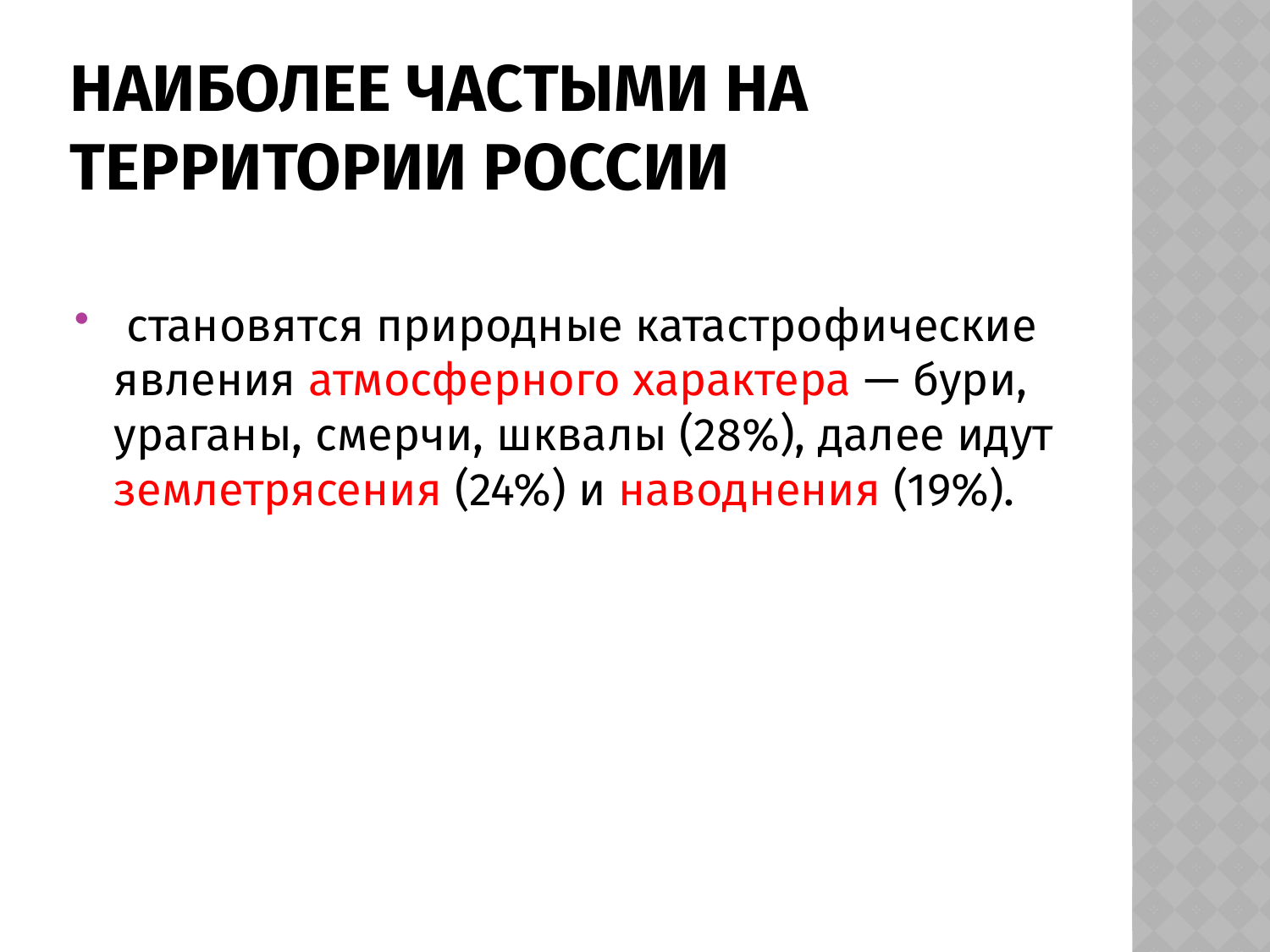

# Наиболее частыми на территории России

 становятся природные катастрофические явления атмосферного характера — бури, ураганы, смерчи, шквалы (28%), далее идут землетрясения (24%) и наводнения (19%).